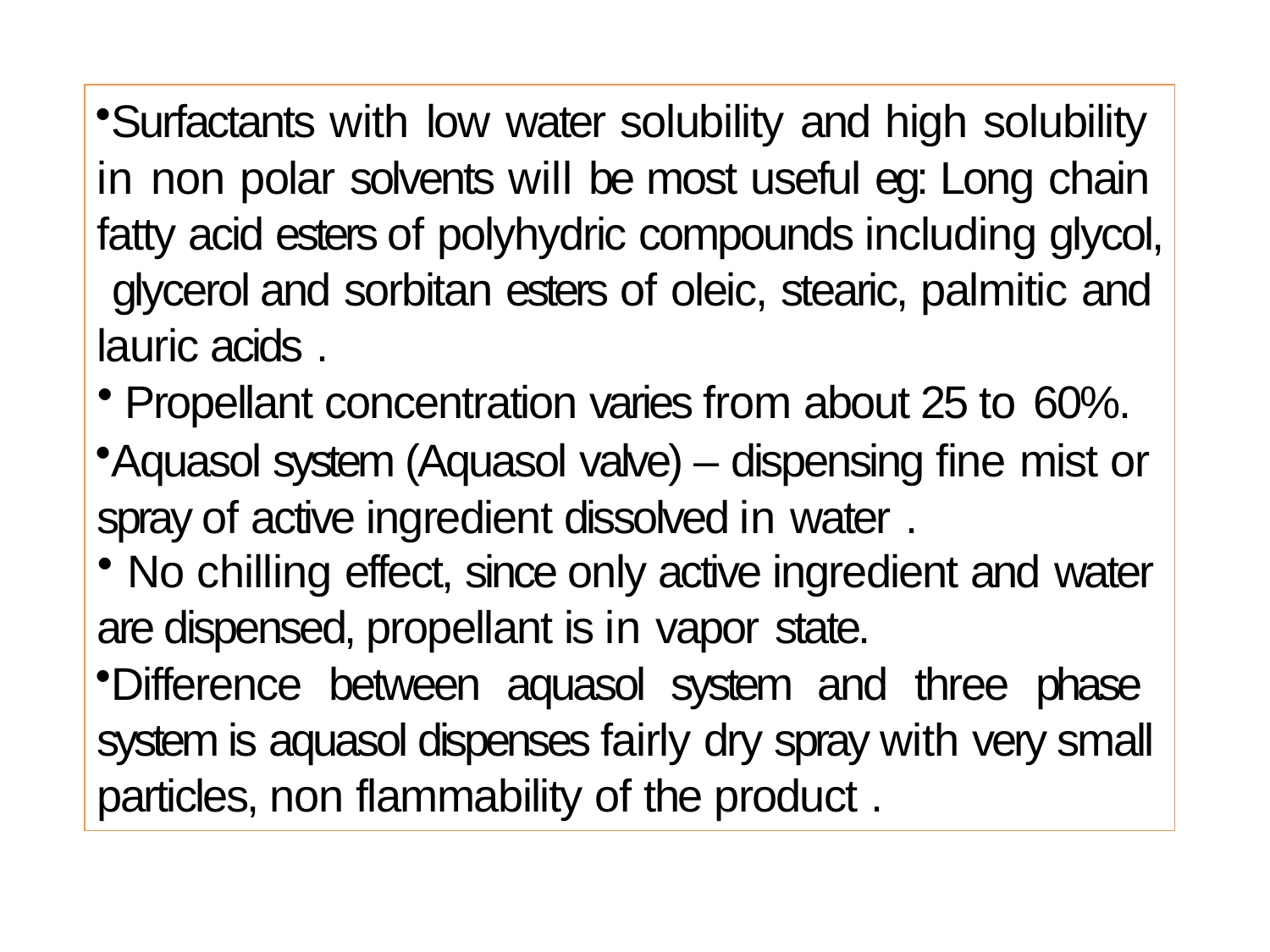

Surfactants with low water solubility and high solubility  in non polar solvents will be most useful eg: Long chain  fatty acid esters of polyhydric compounds including glycol,  glycerol and sorbitan esters of oleic, stearic, palmitic and  lauric acids .
Propellant concentration varies from about 25 to 60%.
Aquasol system (Aquasol valve) – dispensing fine mist or  spray of active ingredient dissolved in water .
No chilling effect, since only active ingredient and water
are dispensed, propellant is in vapor state.
Difference between aquasol system and three phase  system is aquasol dispenses fairly dry spray with very small  particles, non flammability of the product .